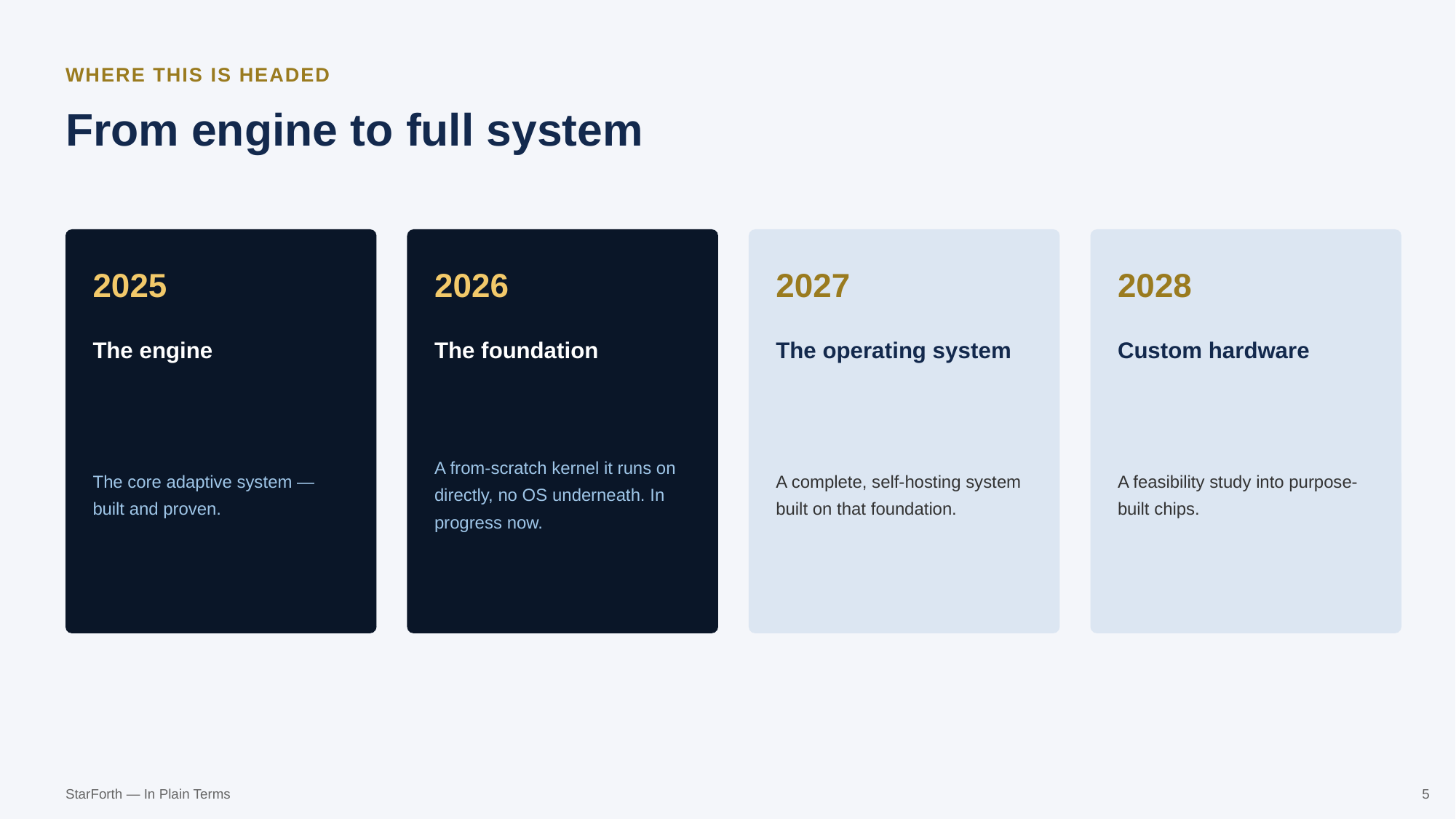

WHERE THIS IS HEADED
From engine to full system

2025
2026
2027
2028
The engine
The foundation
The operating system
Custom hardware
The core adaptive system — built and proven.
A from-scratch kernel it runs on directly, no OS underneath. In progress now.
A complete, self-hosting system built on that foundation.
A feasibility study into purpose-built chips.
StarForth — In Plain Terms
5